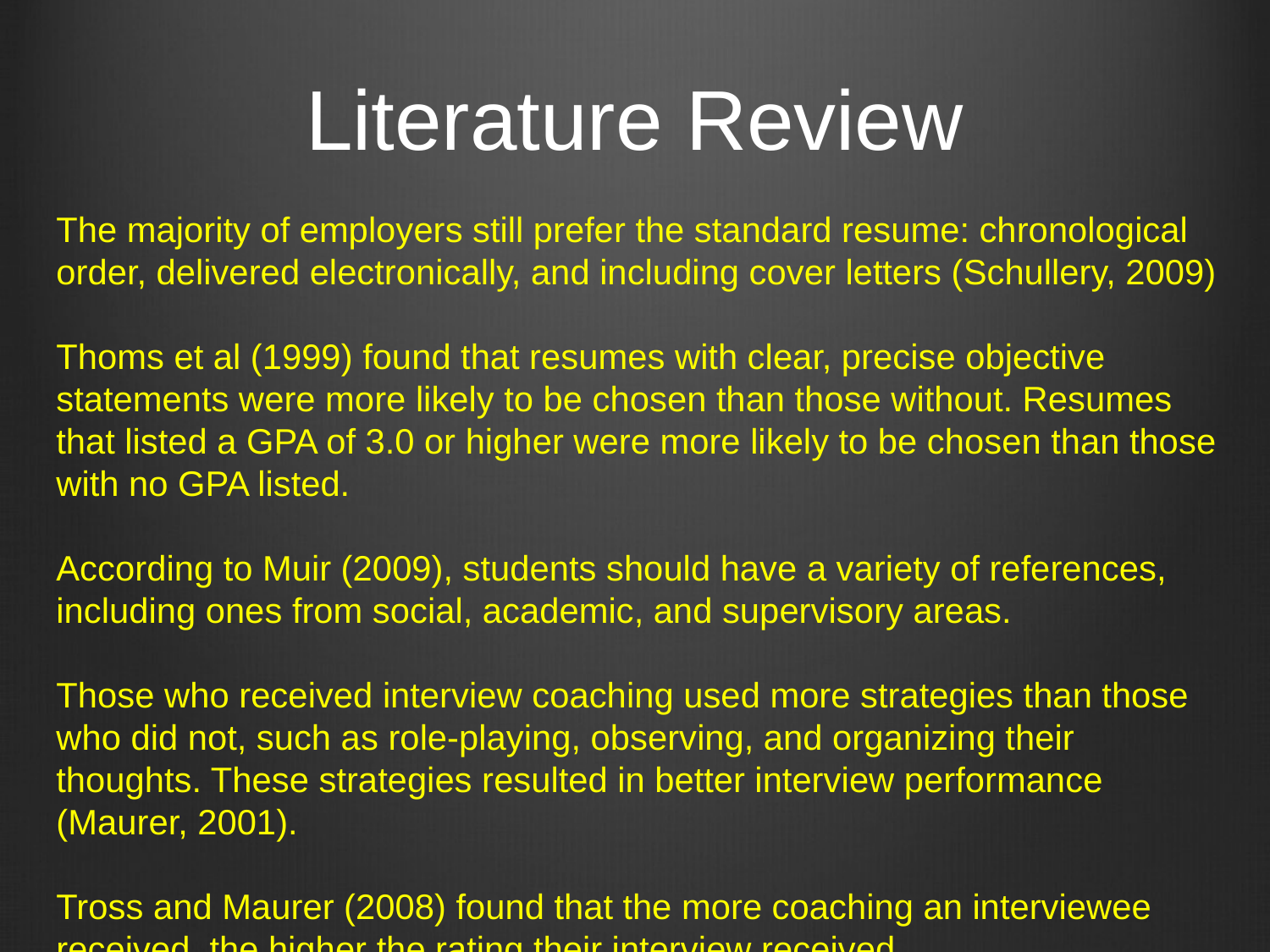

# Literature Review
The majority of employers still prefer the standard resume: chronological order, delivered electronically, and including cover letters (Schullery, 2009)
Thoms et al (1999) found that resumes with clear, precise objective statements were more likely to be chosen than those without. Resumes that listed a GPA of 3.0 or higher were more likely to be chosen than those with no GPA listed.
According to Muir (2009), students should have a variety of references, including ones from social, academic, and supervisory areas.
Those who received interview coaching used more strategies than those who did not, such as role-playing, observing, and organizing their thoughts. These strategies resulted in better interview performance (Maurer, 2001).
Tross and Maurer (2008) found that the more coaching an interviewee received, the higher the rating their interview received.